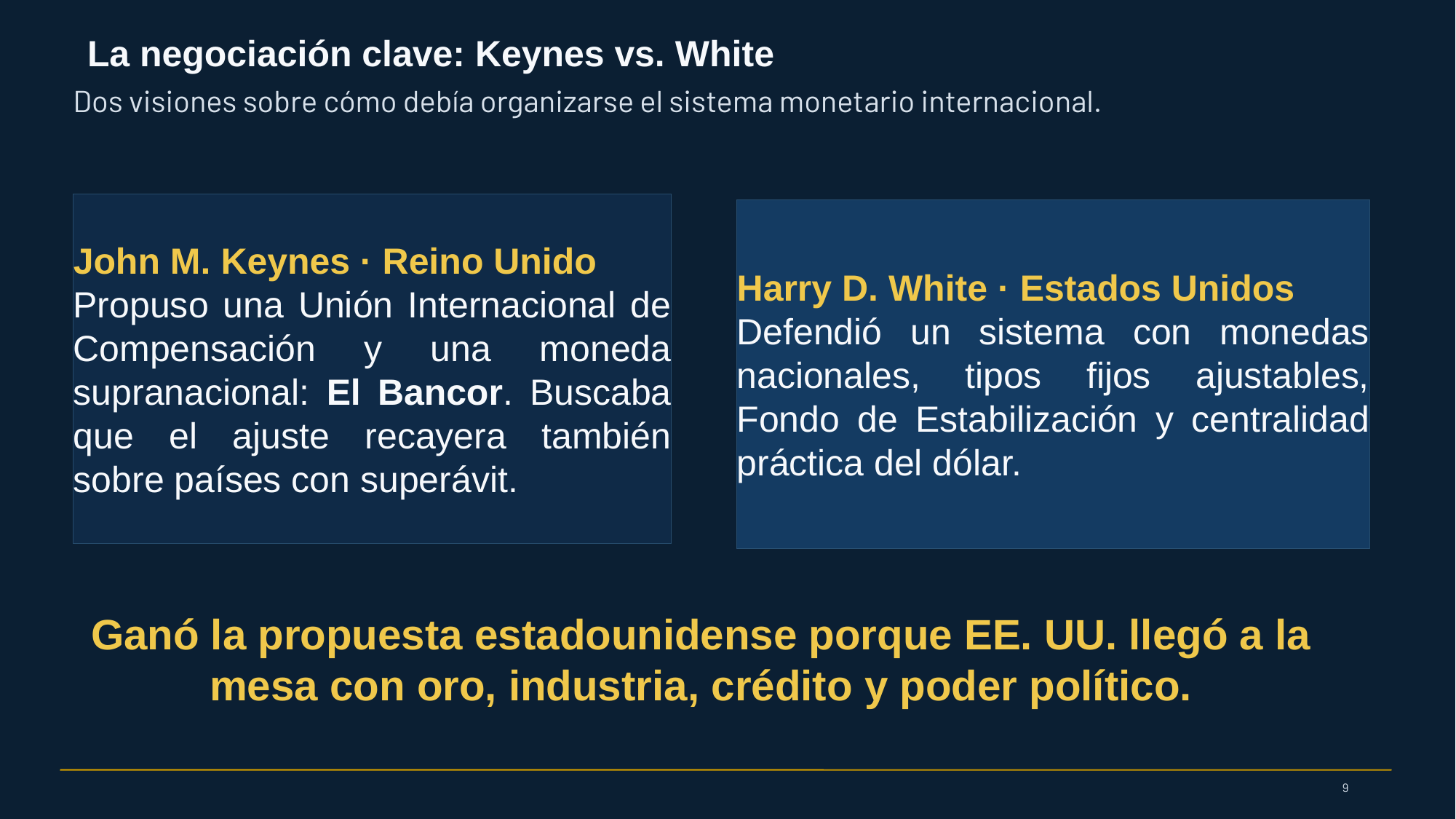

La negociación clave: Keynes vs. White
Dos visiones sobre cómo debía organizarse el sistema monetario internacional.
John M. Keynes · Reino Unido
Propuso una Unión Internacional de Compensación y una moneda supranacional: El Bancor. Buscaba que el ajuste recayera también sobre países con superávit.
Harry D. White · Estados Unidos
Defendió un sistema con monedas nacionales, tipos fijos ajustables, Fondo de Estabilización y centralidad práctica del dólar.
Ganó la propuesta estadounidense porque EE. UU. llegó a la mesa con oro, industria, crédito y poder político.
9